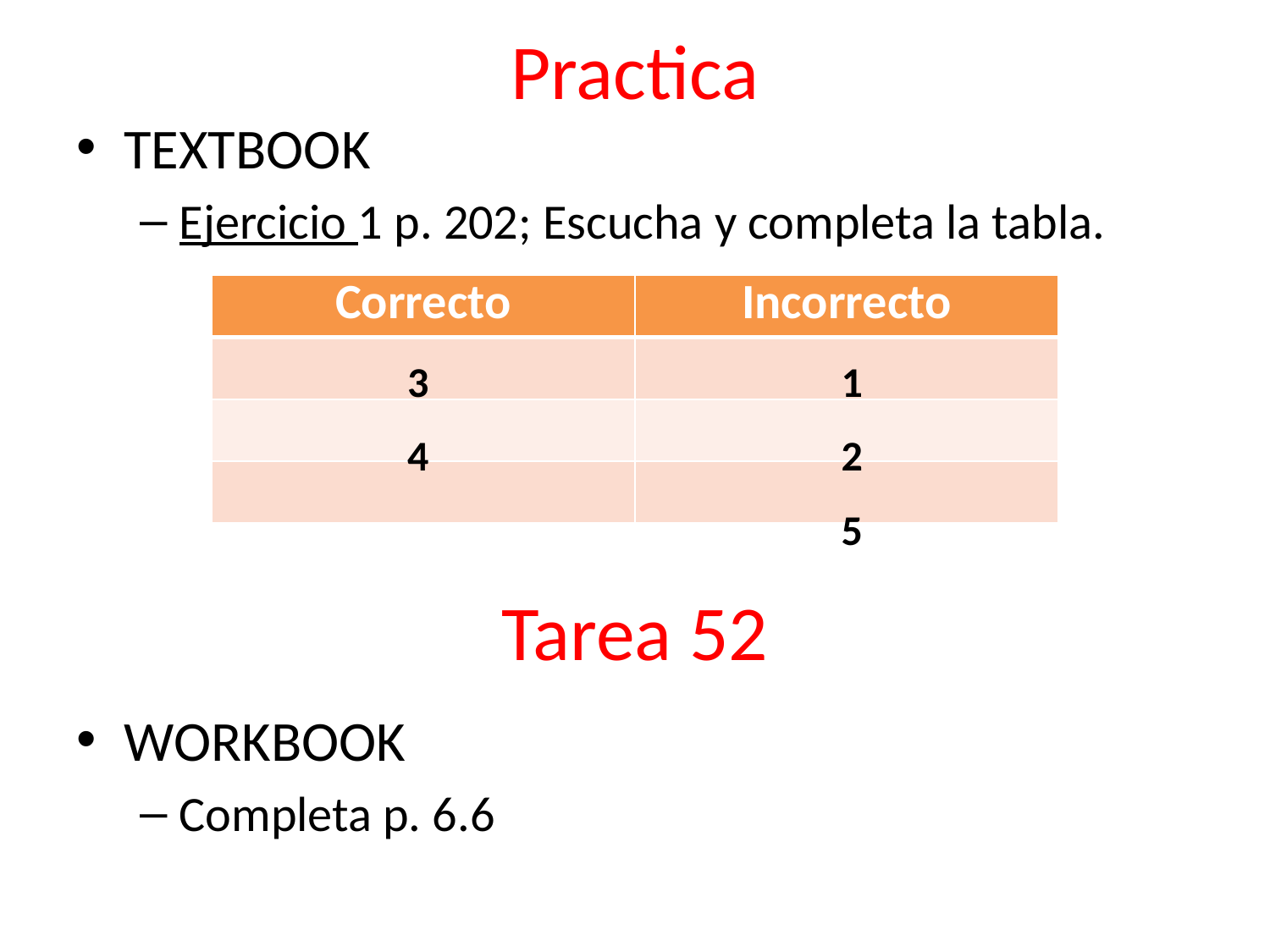

# Practica
TEXTBOOK
Ejercicio 1 p. 202; Escucha y completa la tabla.

| Correcto | Incorrecto |
| --- | --- |
|  |  |
|  |  |
|  |  |
1
3
4
2
5
Tarea 52
WORKBOOK
Completa p. 6.6